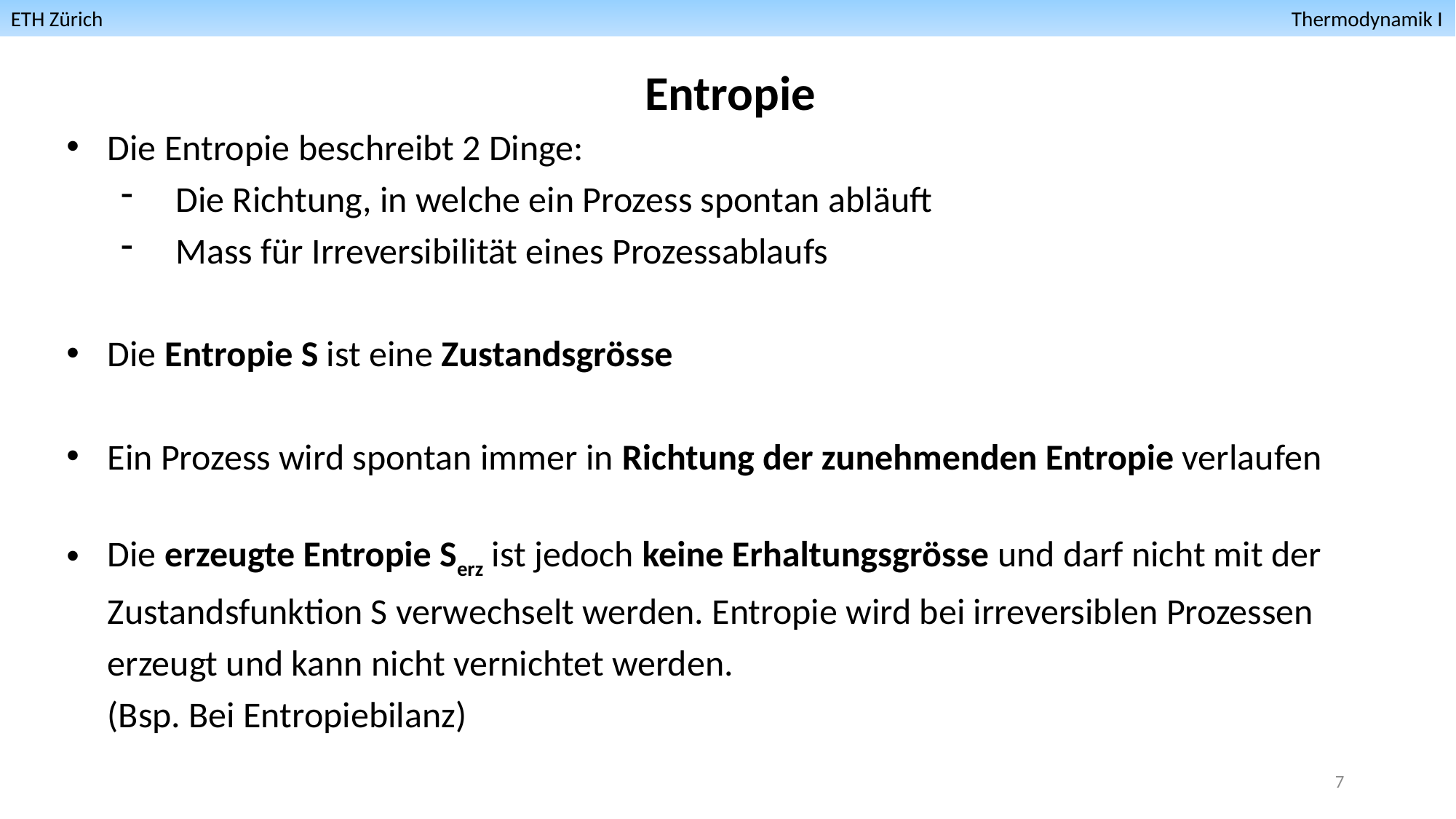

ETH Zürich											                 Thermodynamik I
Entropie
Die Entropie beschreibt 2 Dinge:
Die Richtung, in welche ein Prozess spontan abläuft
Mass für Irreversibilität eines Prozessablaufs

Die Entropie S ist eine Zustandsgrösse

Ein Prozess wird spontan immer in Richtung der zunehmenden Entropie verlaufen

Die erzeugte Entropie Serz ist jedoch keine Erhaltungsgrösse und darf nicht mit der Zustandsfunktion S verwechselt werden. Entropie wird bei irreversiblen Prozessen erzeugt und kann nicht vernichtet werden.
(Bsp. Bei Entropiebilanz)
7